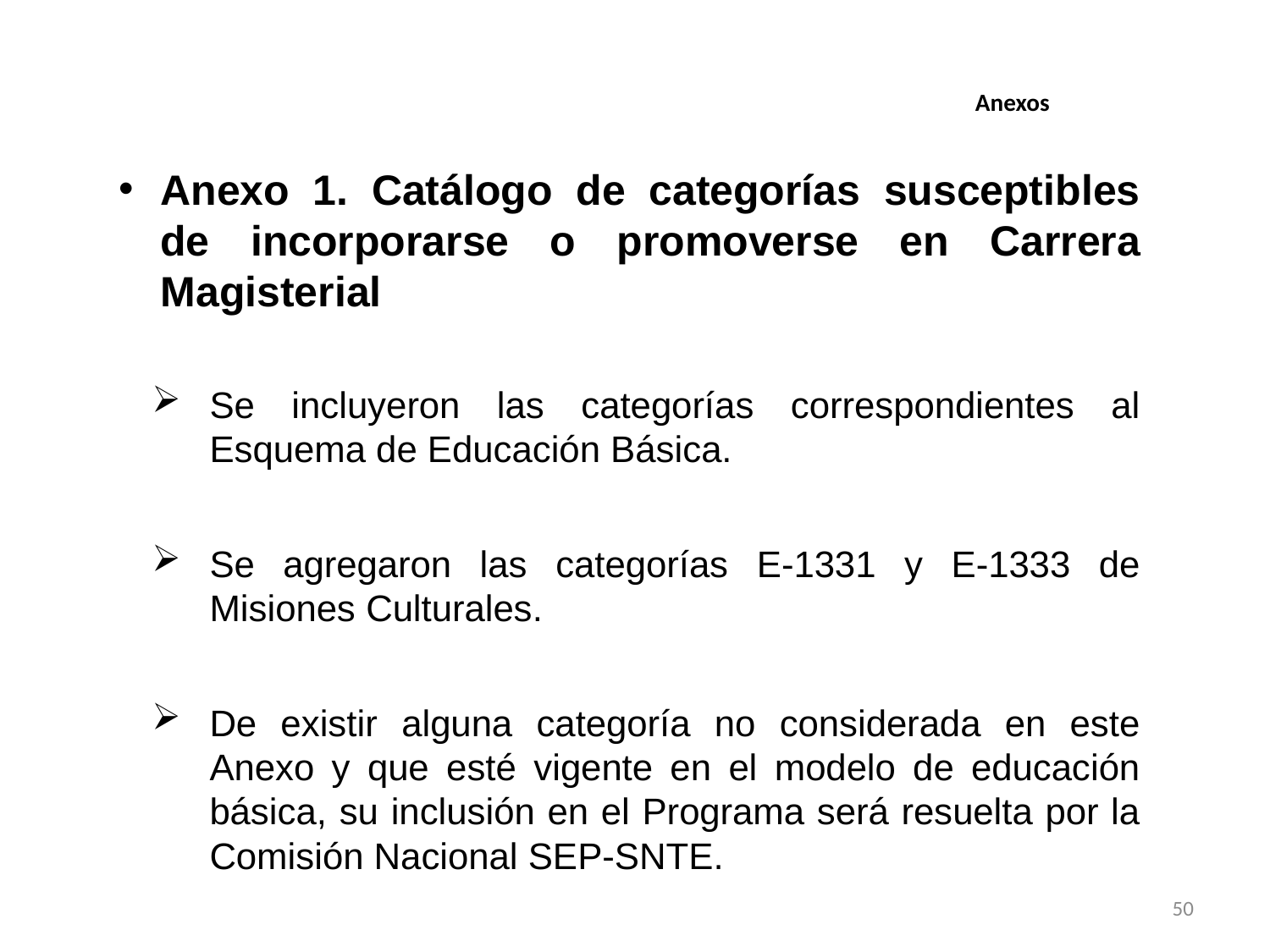

Anexos
Anexo 1. Catálogo de categorías susceptibles de incorporarse o promoverse en Carrera Magisterial

Se incluyeron las categorías correspondientes al Esquema de Educación Básica.

Se agregaron las categorías E-1331 y E-1333 de Misiones Culturales.

De existir alguna categoría no considerada en este Anexo y que esté vigente en el modelo de educación básica, su inclusión en el Programa será resuelta por la Comisión Nacional SEP-SNTE.

50